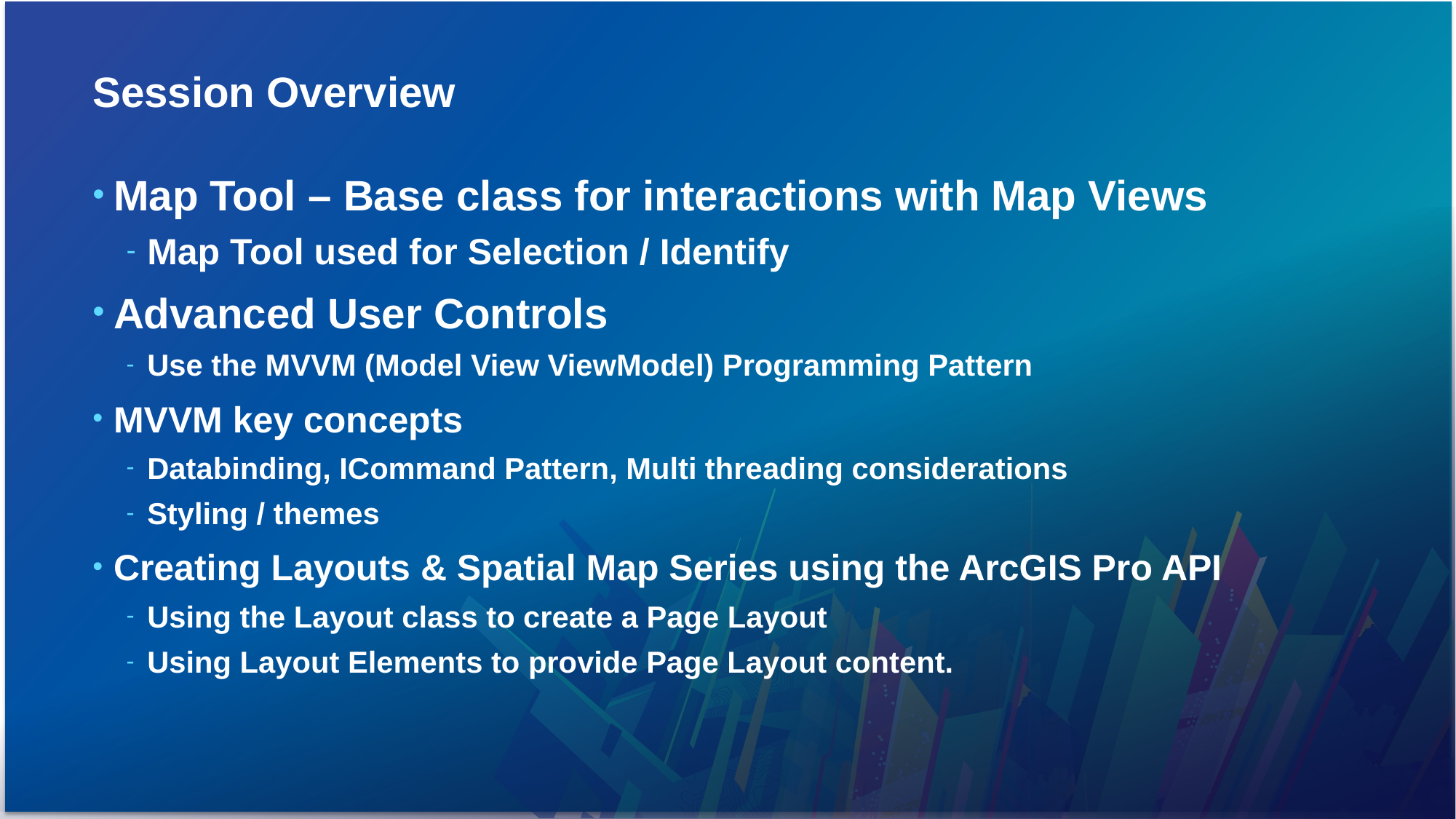

# Session Overview
Map Tool – Base class for interactions with Map Views
Map Tool used for Selection / Identify
Advanced User Controls
Use the MVVM (Model View ViewModel) Programming Pattern
MVVM key concepts
Databinding, ICommand Pattern, Multi threading considerations
Styling / themes
Creating Layouts & Spatial Map Series using the ArcGIS Pro API
Using the Layout class to create a Page Layout
Using Layout Elements to provide Page Layout content.